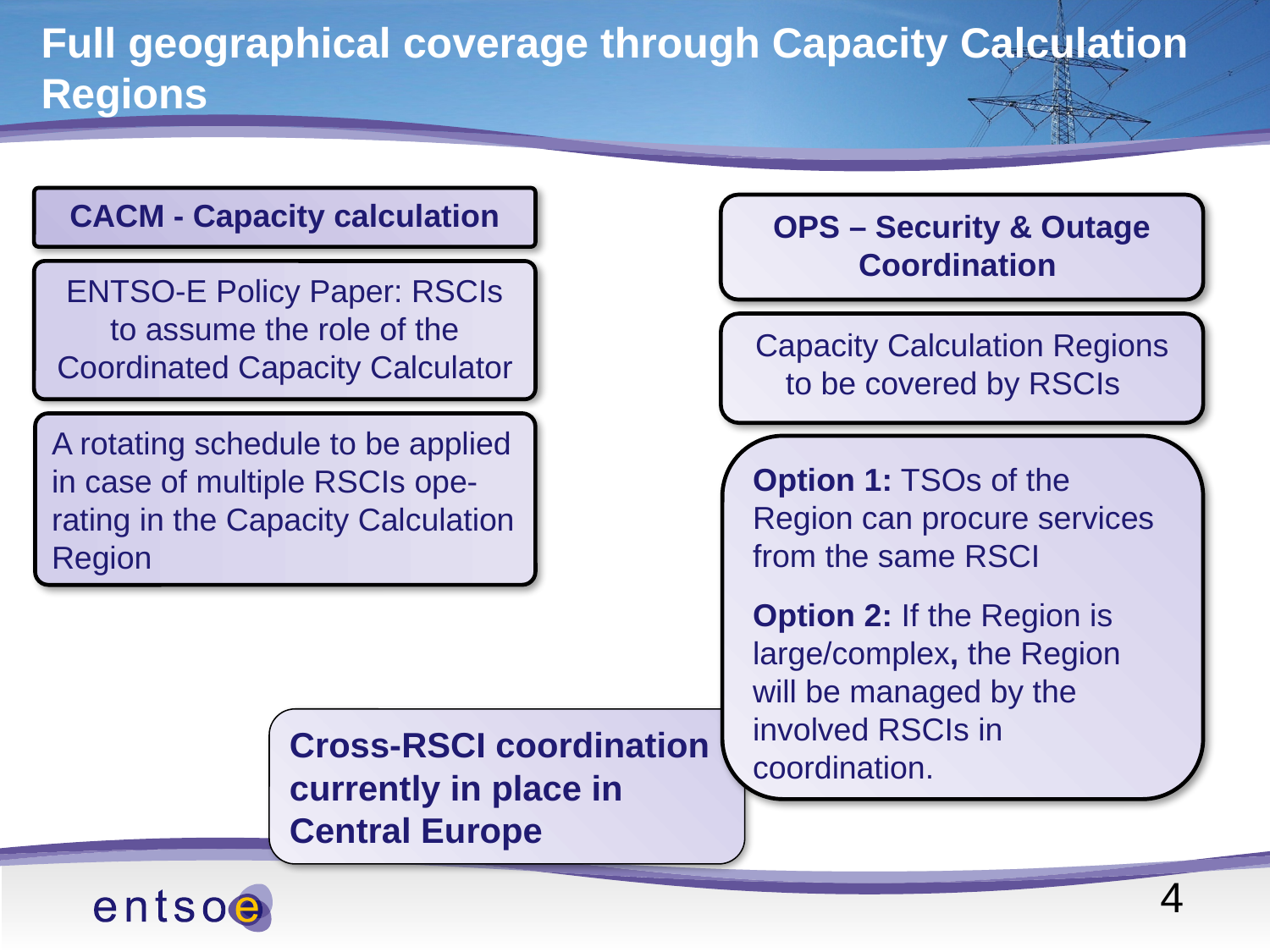

# Full geographical coverage through Capacity Calculation Regions
CACM - Capacity calculation

OPS – Security & Outage Coordination

ENTSO-E Policy Paper: RSCIs to assume the role of the Coordinated Capacity Calculator
Capacity Calculation Regions to be covered by RSCIs
A rotating schedule to be applied in case of multiple RSCIs ope-rating in the Capacity Calculation Region
Option 1: TSOs of the Region can procure services from the same RSCI
Option 2: If the Region is large/complex, the Region will be managed by the involved RSCIs in coordination.

Cross-RSCI coordination currently in place in Central Europe

4